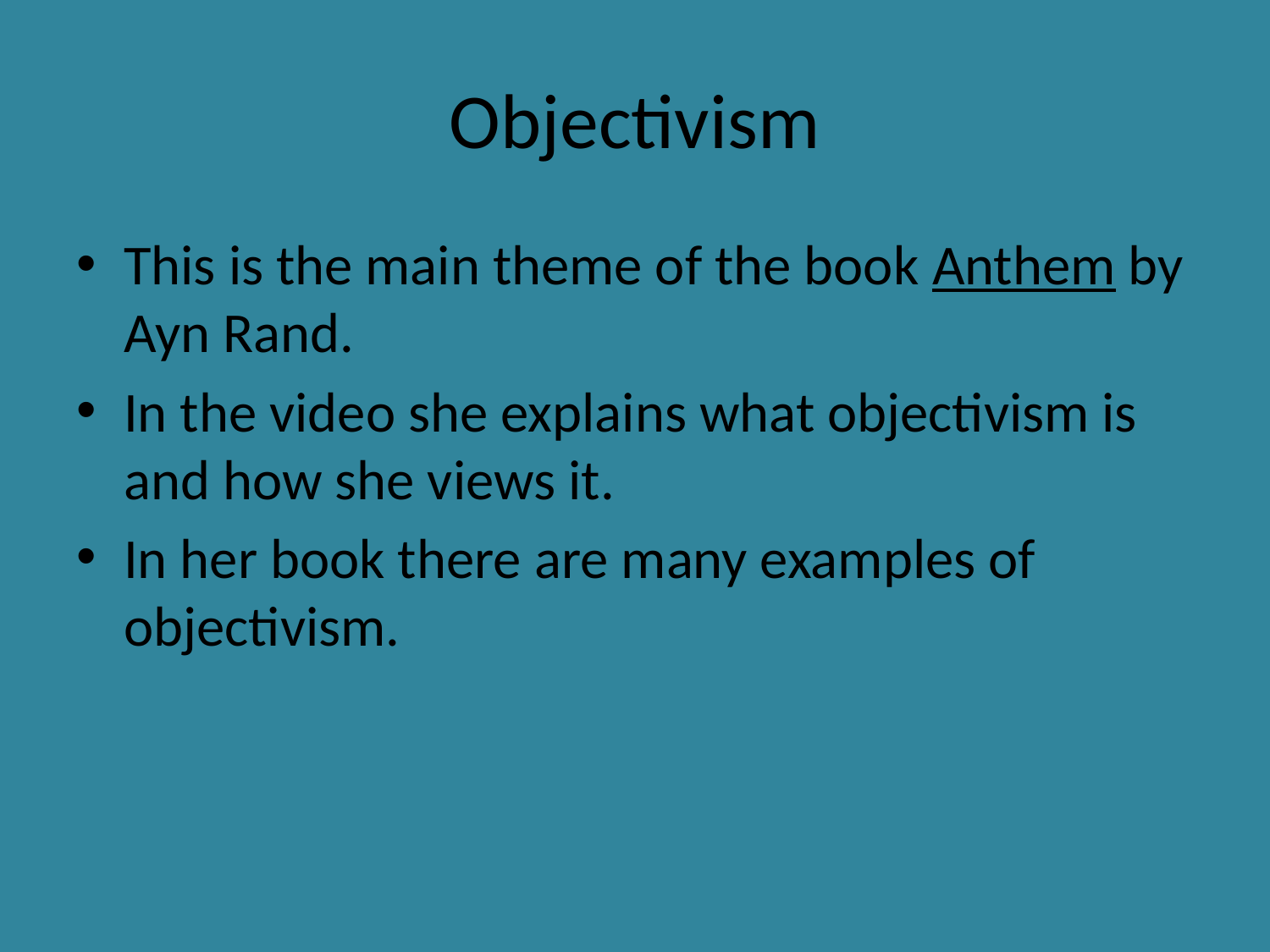

# Objectivism
This is the main theme of the book Anthem by Ayn Rand.
In the video she explains what objectivism is and how she views it.
In her book there are many examples of objectivism.